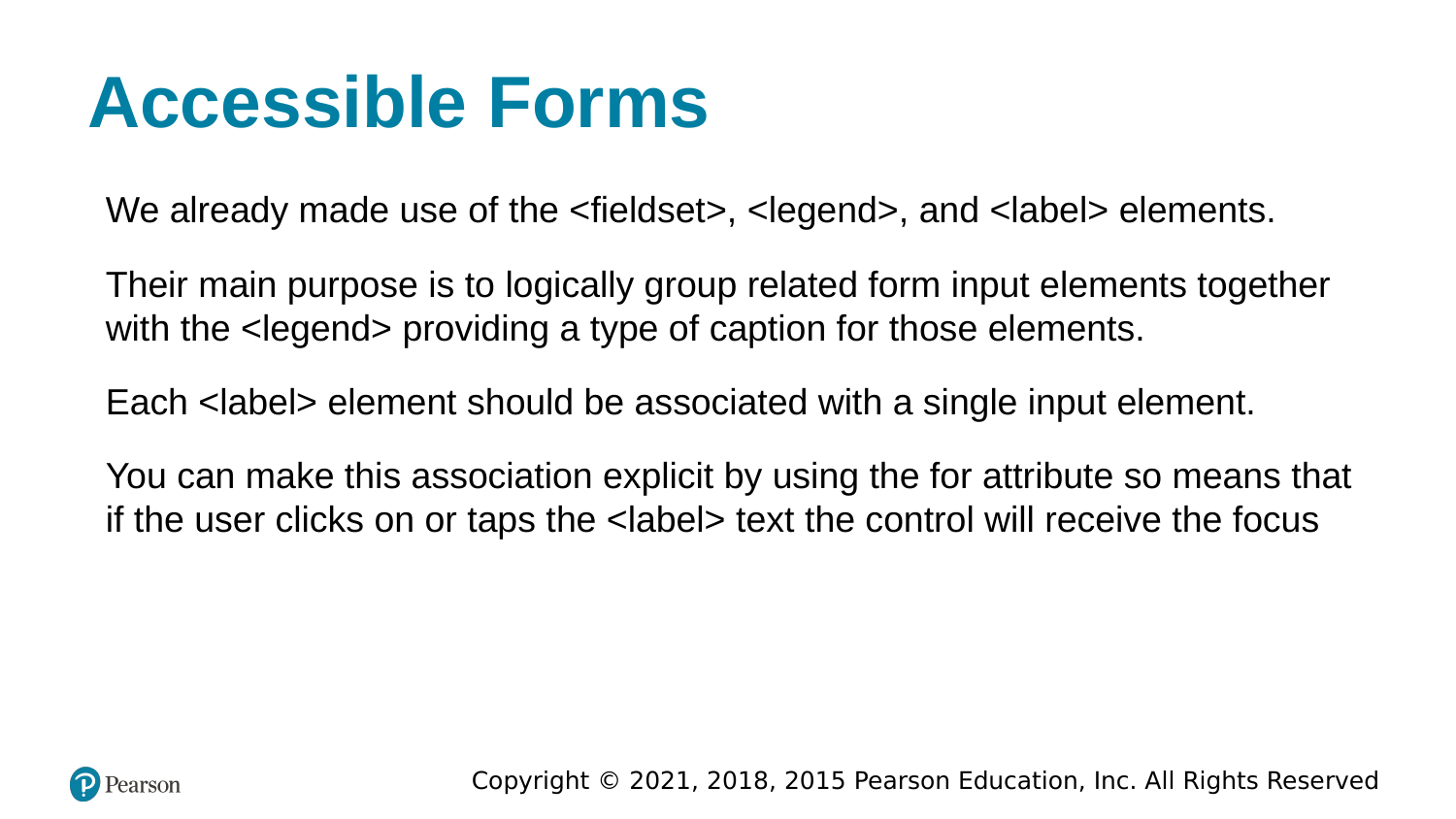

# Accessible Forms
We already made use of the <fieldset>, <legend>, and <label> elements.
Their main purpose is to logically group related form input elements together with the <legend> providing a type of caption for those elements.
Each <label> element should be associated with a single input element.
You can make this association explicit by using the for attribute so means that if the user clicks on or taps the <label> text the control will receive the focus